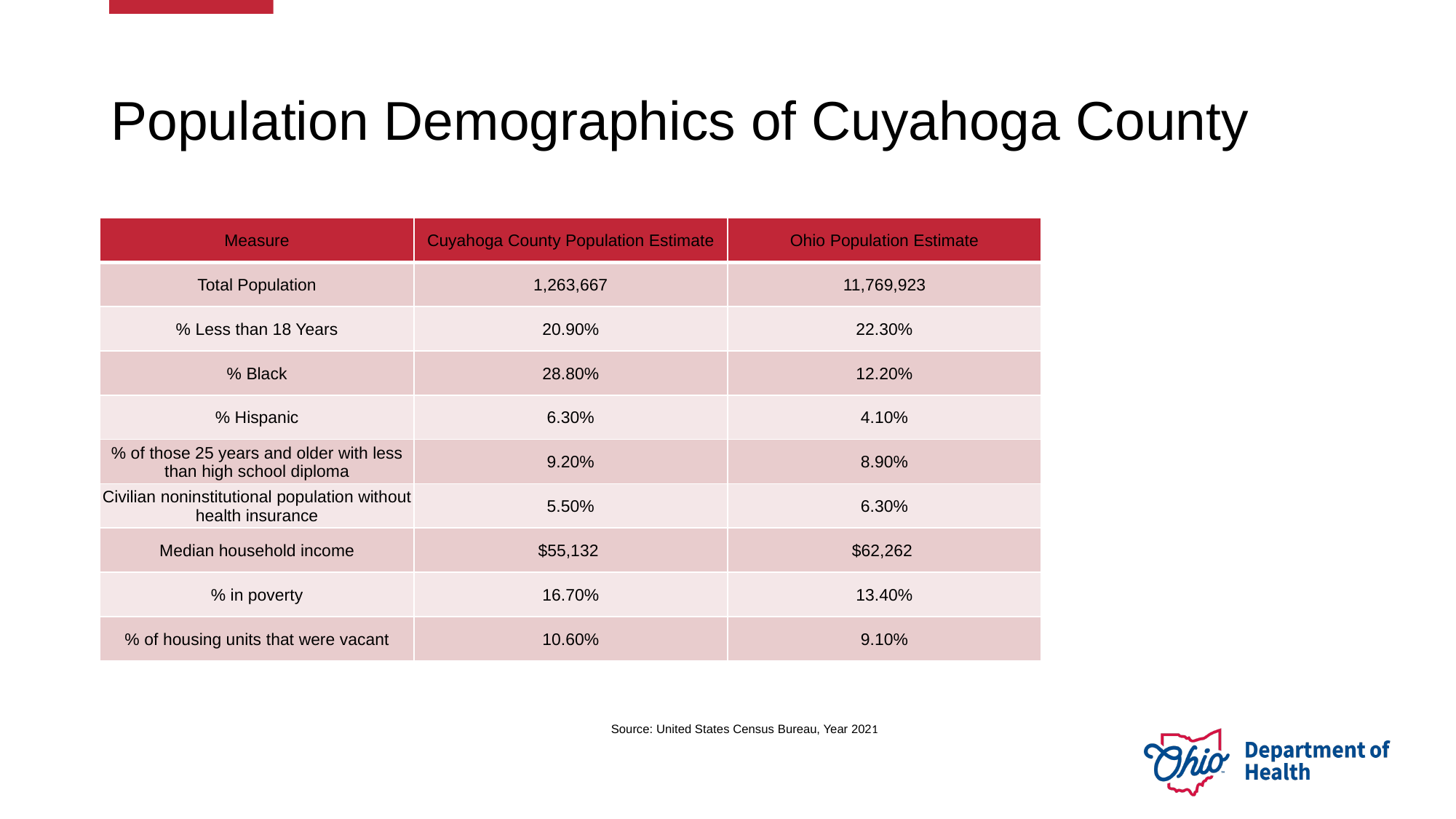

# Population Demographics of Cuyahoga County
| Measure | Cuyahoga County Population Estimate | Ohio Population Estimate |
| --- | --- | --- |
| Total Population | 1,263,667 | 11,769,923 |
| % Less than 18 Years | 20.90% | 22.30% |
| % Black | 28.80% | 12.20% |
| % Hispanic | 6.30% | 4.10% |
| % of those 25 years and older with less than high school diploma | 9.20% | 8.90% |
| Civilian noninstitutional population without health insurance | 5.50% | 6.30% |
| Median household income | $55,132 | $62,262 |
| % in poverty | 16.70% | 13.40% |
| % of housing units that were vacant | 10.60% | 9.10% |
Source: United States Census Bureau, Year 2021